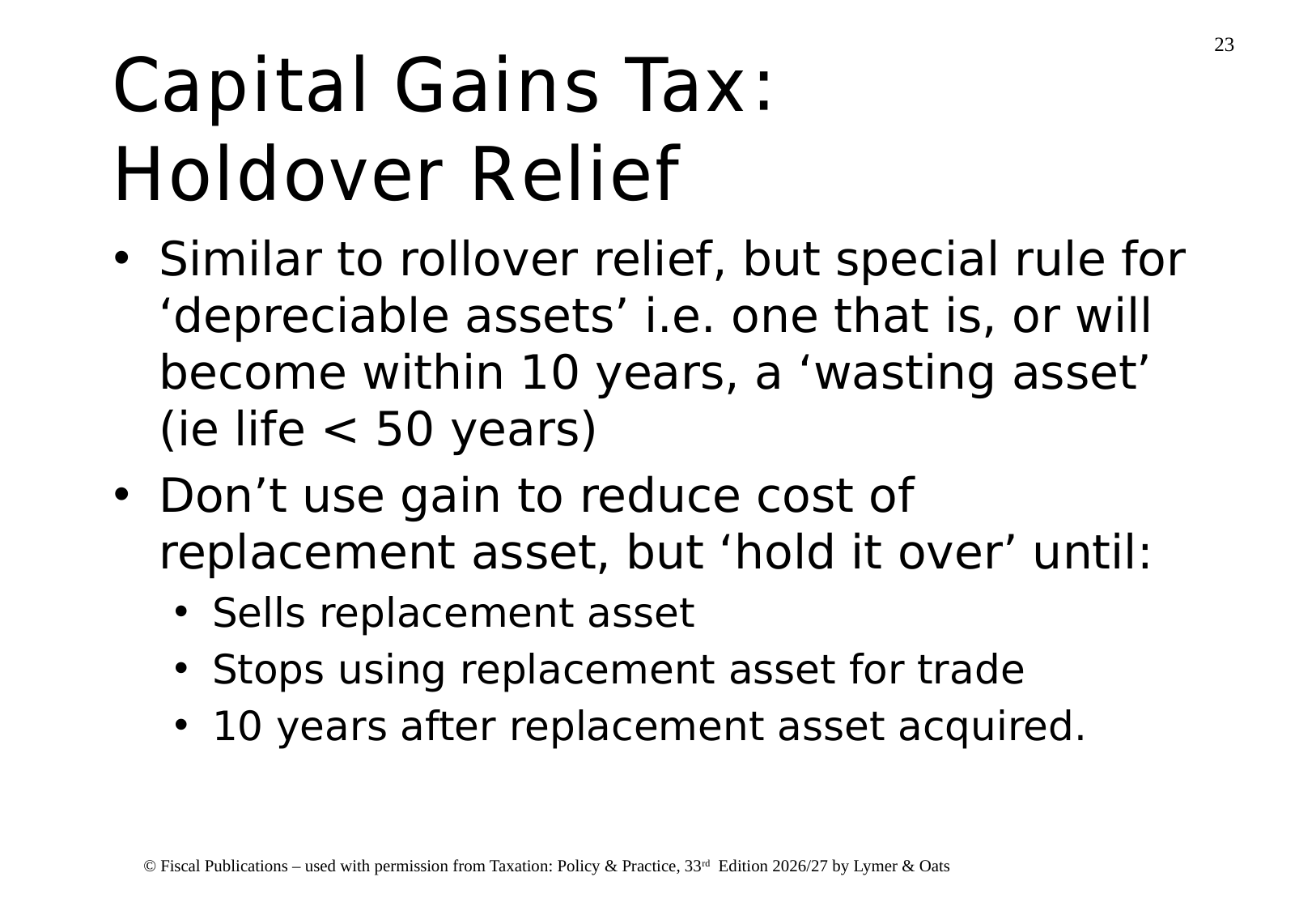

# Capital Gains Tax: Holdover Relief
Similar to rollover relief, but special rule for ‘depreciable assets’ i.e. one that is, or will become within 10 years, a ‘wasting asset’ (ie life < 50 years)
Don’t use gain to reduce cost of replacement asset, but ‘hold it over’ until:
Sells replacement asset
Stops using replacement asset for trade
10 years after replacement asset acquired.